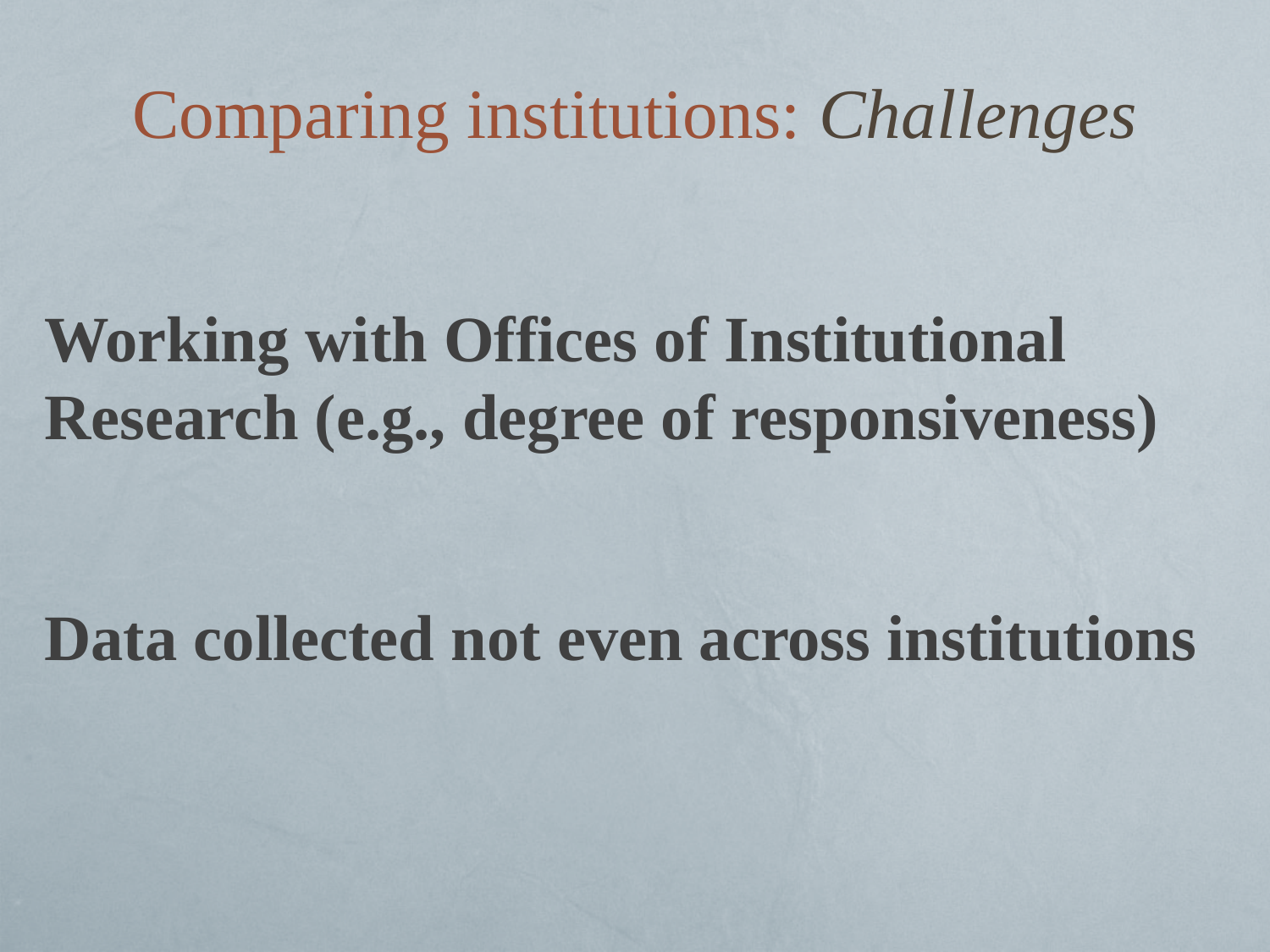

# Comparing institutions: Challenges

Working with Offices of Institutional Research (e.g., degree of responsiveness)

Data collected not even across institutions